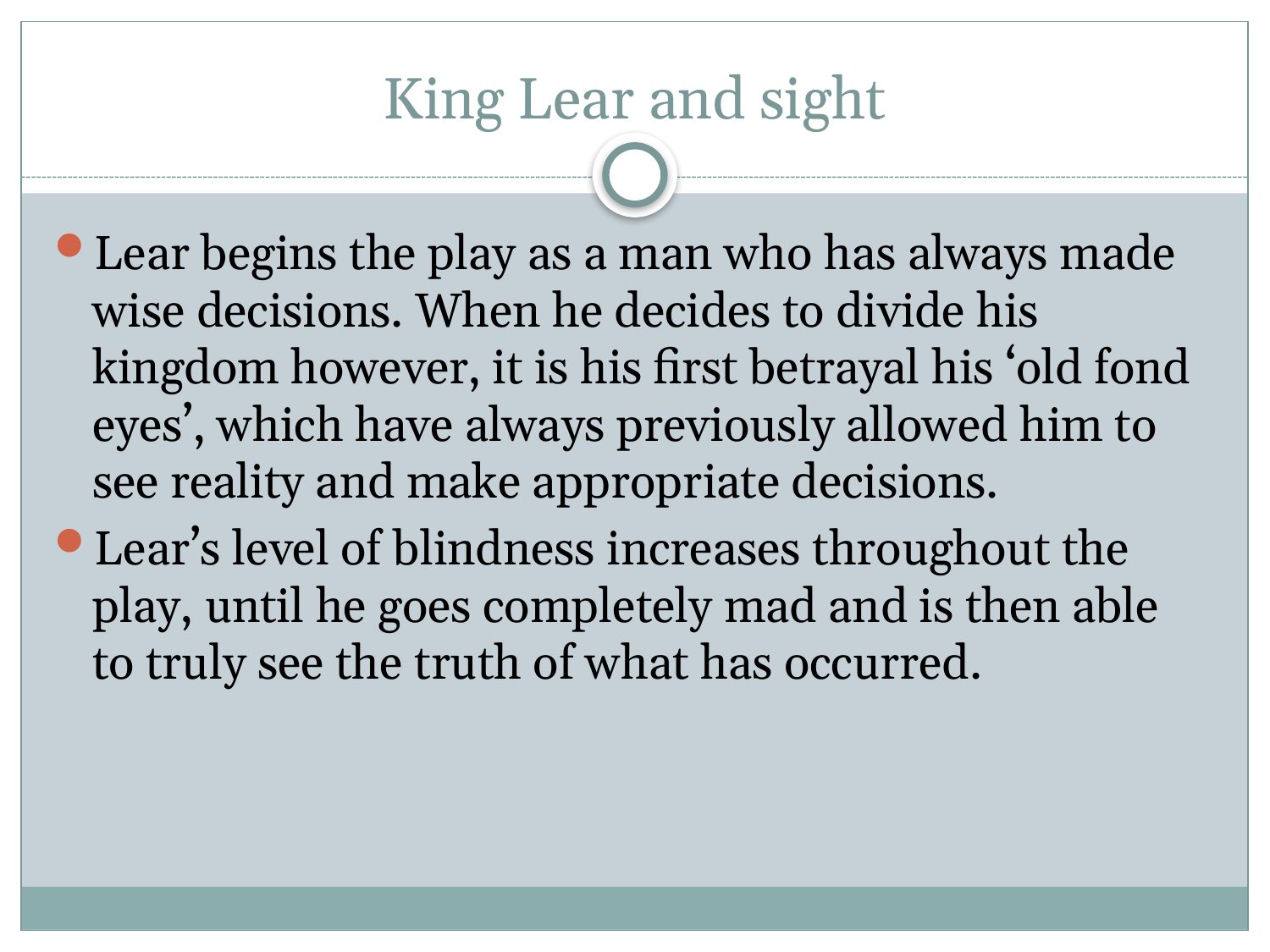

# King Lear and sight
Lear begins the play as a man who has always made wise decisions. When he decides to divide his kingdom however, it is his first betrayal his ‘old fond eyes’, which have always previously allowed him to see reality and make appropriate decisions.
Lear’s level of blindness increases throughout the play, until he goes completely mad and is then able to truly see the truth of what has occurred.